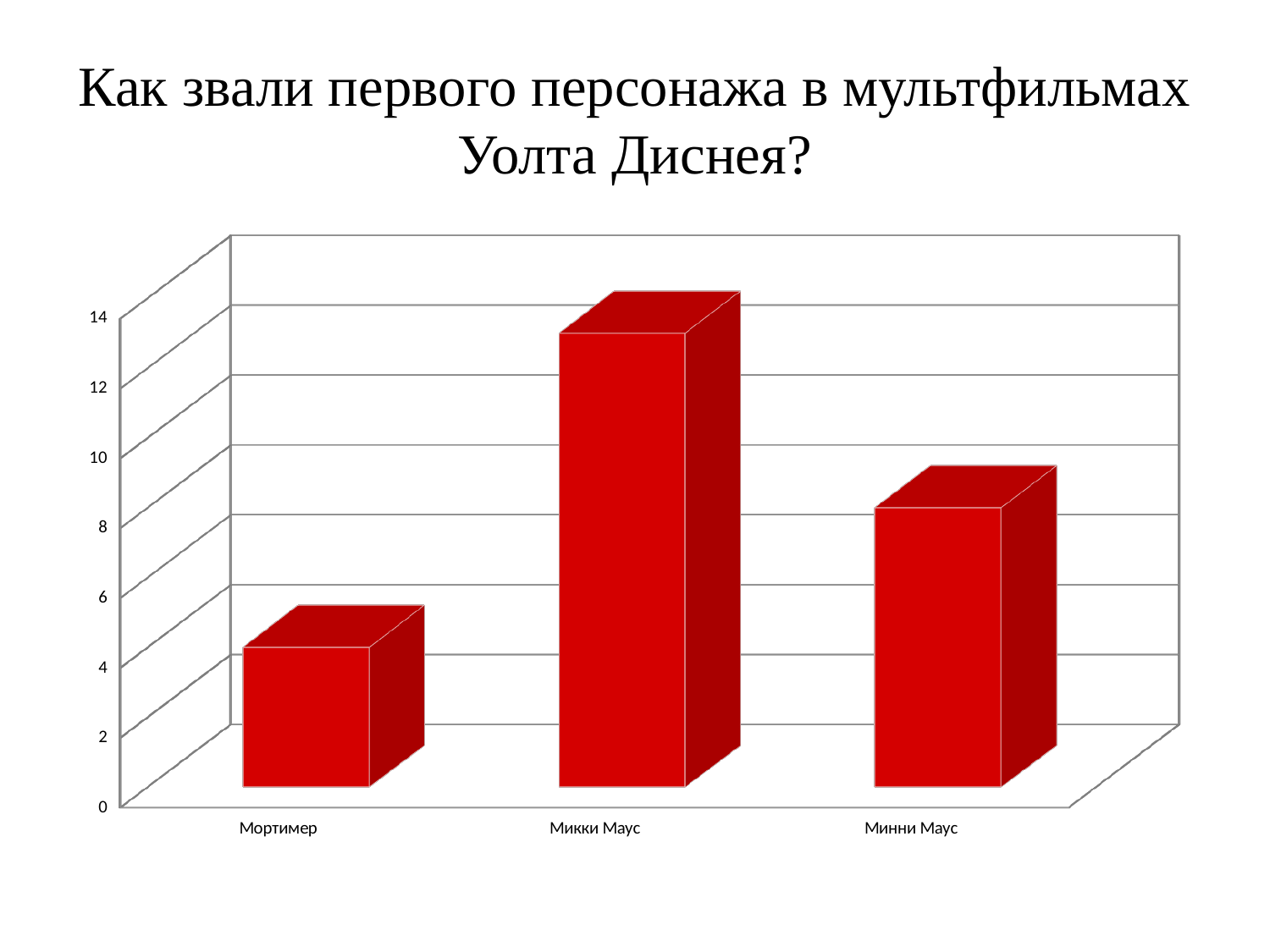

# Как звали первого персонажа в мультфильмах Уолта Диснея?

[unsupported chart]